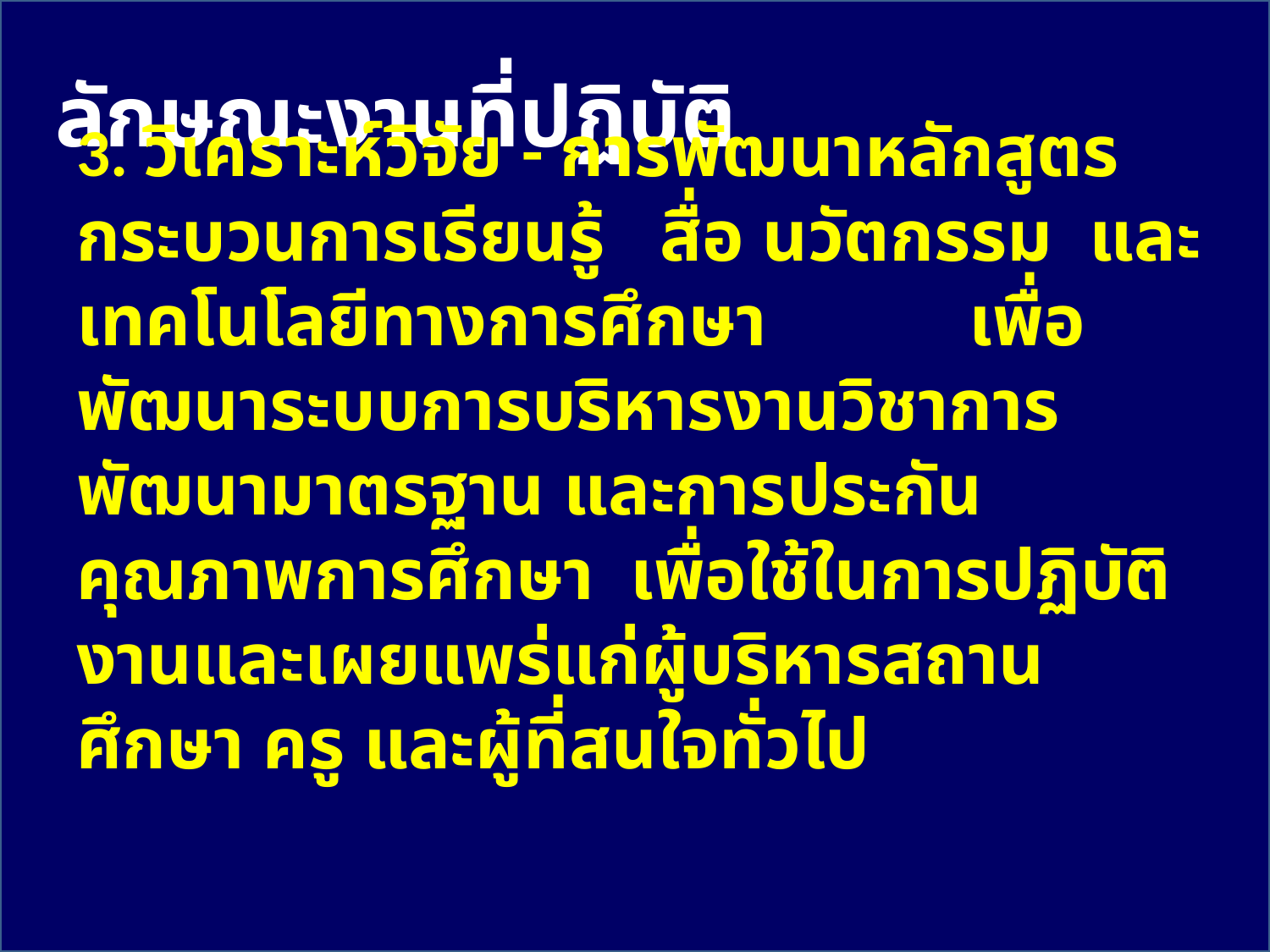

# ลักษณะงานที่ปฏิบัติ
3. วิเคราะห์วิจัย - การพัฒนาหลักสูตร  กระบวนการเรียนรู้   สื่อ นวัตกรรม  และเทคโนโลยีทางการศึกษา           เพื่อพัฒนาระบบการบริหารงานวิชาการ        พัฒนามาตรฐาน และการประกันคุณภาพการศึกษา  เพื่อใช้ในการปฏิบัติงานและเผยแพร่แก่ผู้บริหารสถานศึกษา ครู และผู้ที่สนใจทั่วไป